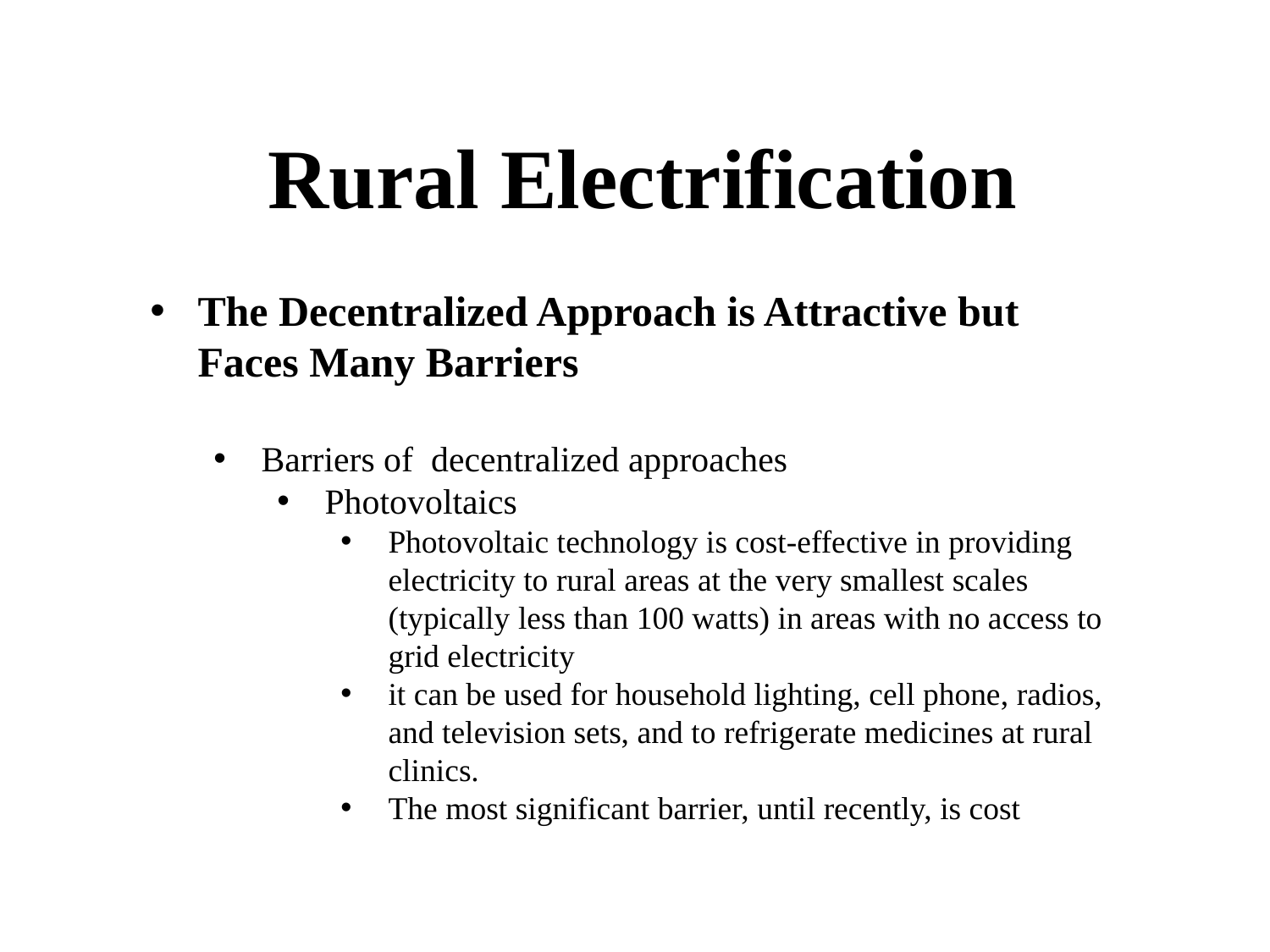

# Rural Electrification
The Decentralized Approach is Attractive but Faces Many Barriers

Barriers of  decentralized approaches
Photovoltaics
Photovoltaic technology is cost-effective in providing electricity to rural areas at the very smallest scales (typically less than 100 watts) in areas with no access to grid electricity
it can be used for household lighting, cell phone, radios, and television sets, and to refrigerate medicines at rural clinics.
The most significant barrier, until recently, is cost